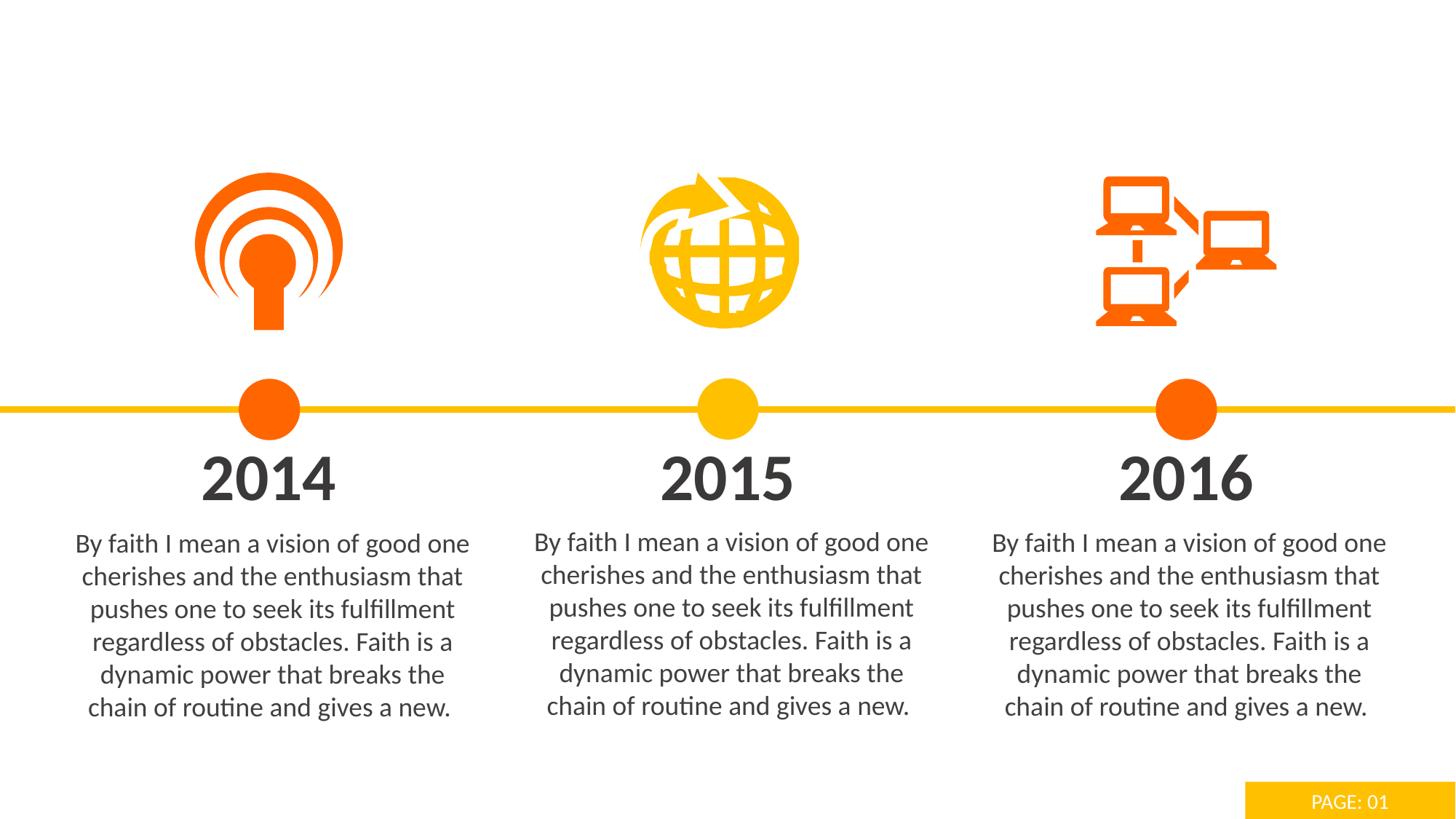

2014
2015
2016
By faith I mean a vision of good one cherishes and the enthusiasm that pushes one to seek its fulfillment regardless of obstacles. Faith is a dynamic power that breaks the chain of routine and gives a new.
By faith I mean a vision of good one cherishes and the enthusiasm that pushes one to seek its fulfillment regardless of obstacles. Faith is a dynamic power that breaks the chain of routine and gives a new.
By faith I mean a vision of good one cherishes and the enthusiasm that pushes one to seek its fulfillment regardless of obstacles. Faith is a dynamic power that breaks the chain of routine and gives a new.
PAGE: 01